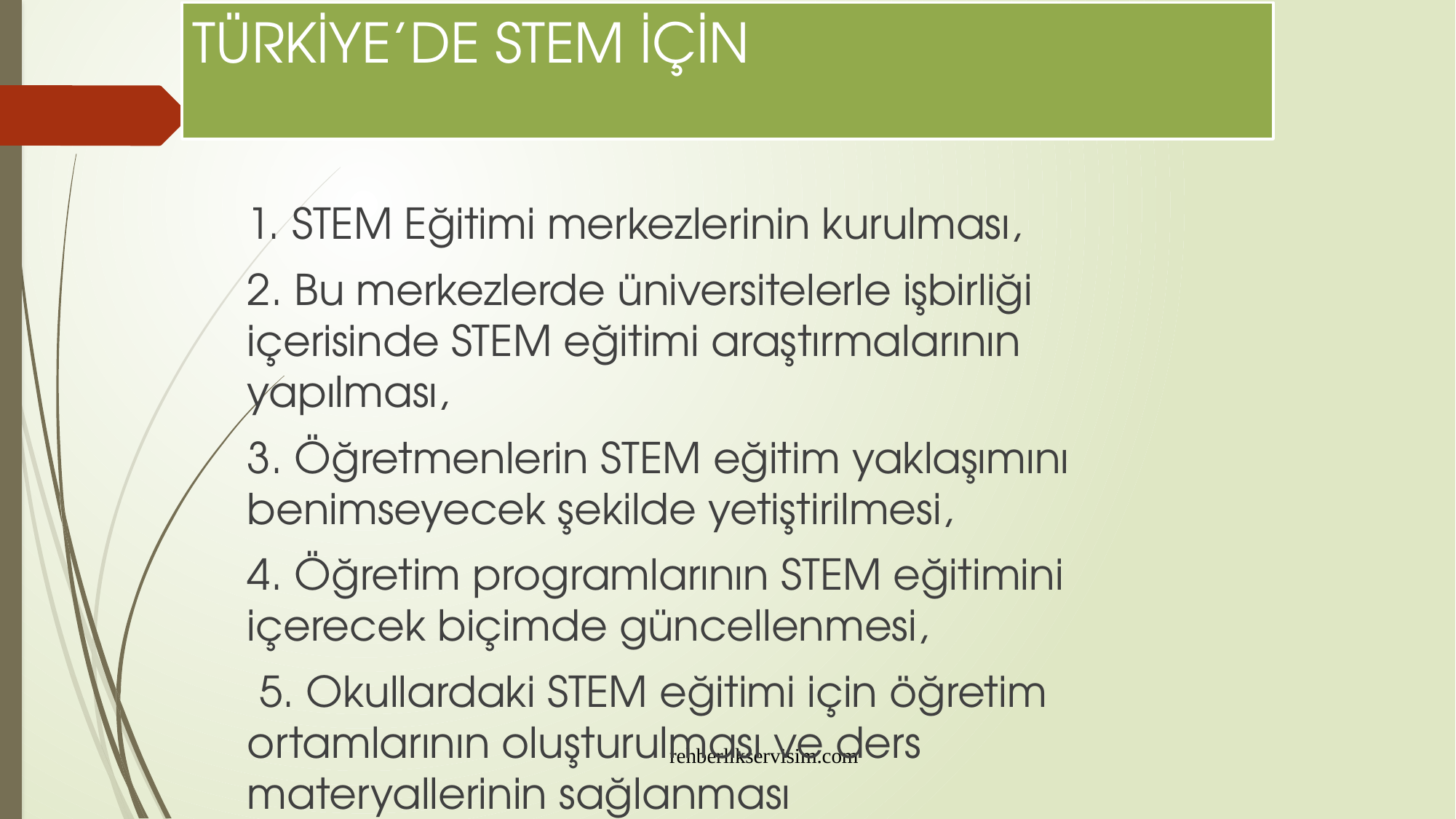

# TÜRKİYE’DE STEM İÇİN
1. STEM Eğitimi merkezlerinin kurulması,
2. Bu merkezlerde üniversitelerle işbirliği içerisinde STEM eğitimi araştırmalarının yapılması,
3. Öğretmenlerin STEM eğitim yaklaşımını benimseyecek şekilde yetiştirilmesi,
4. Öğretim programlarının STEM eğitimini içerecek biçimde güncellenmesi,
 5. Okullardaki STEM eğitimi için öğretim ortamlarının oluşturulması ve ders materyallerinin sağlanması
rehberlikservisim.com